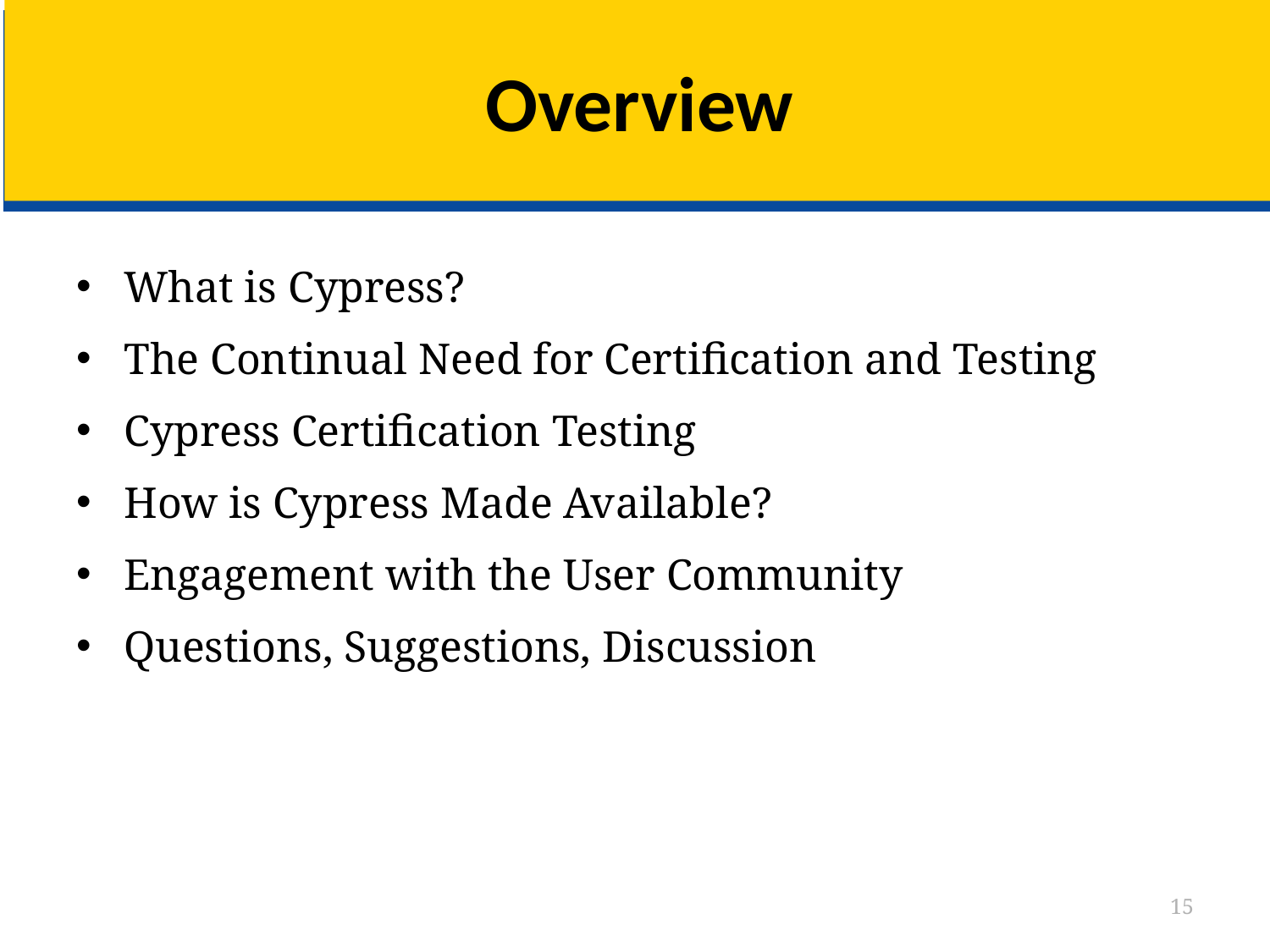

# Overview
What is Cypress?
The Continual Need for Certification and Testing
Cypress Certification Testing
How is Cypress Made Available?
Engagement with the User Community
Questions, Suggestions, Discussion

15